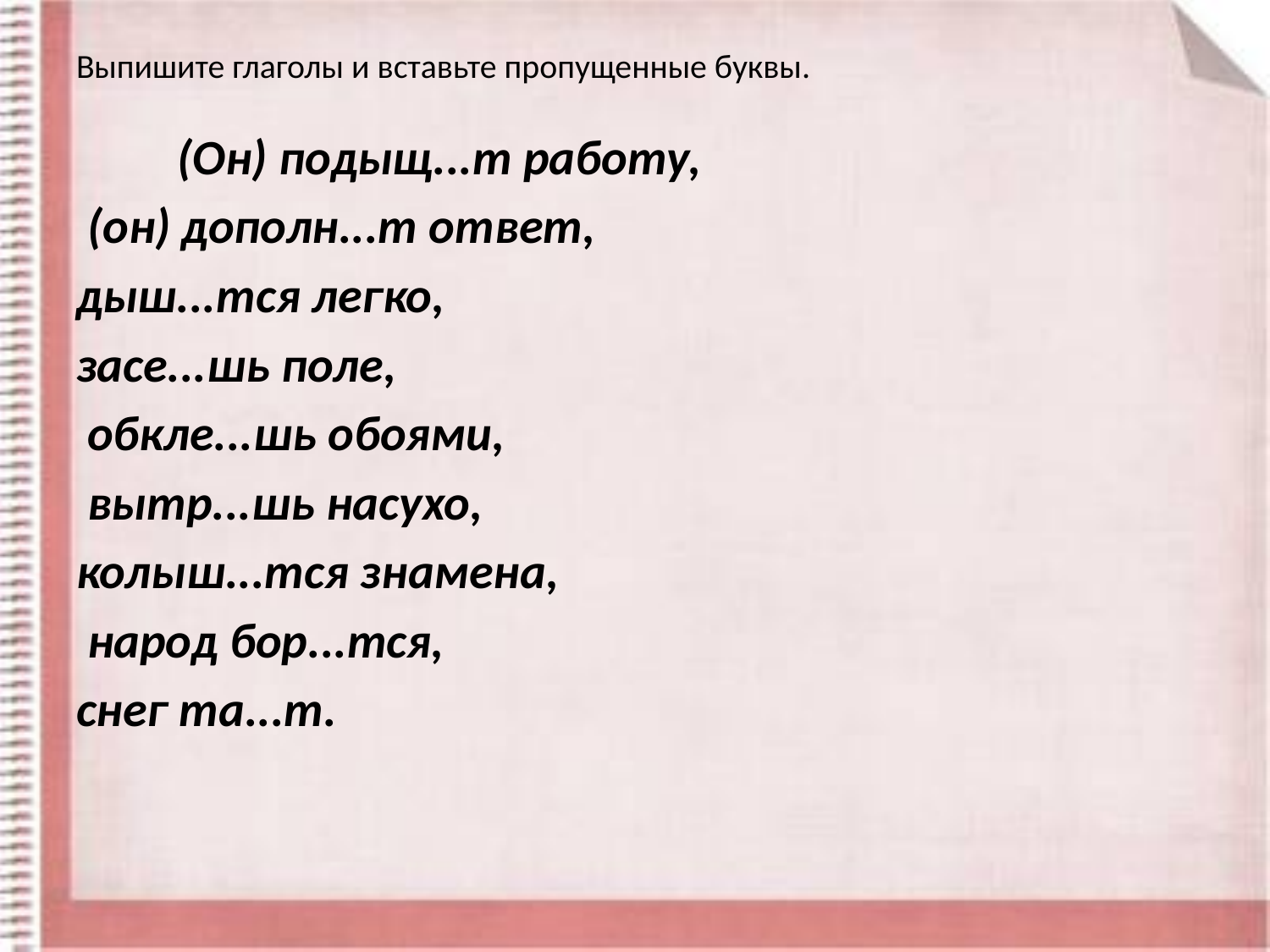

# Выпишите глаголы и вставьте пропущенные буквы.
         (Он) подыщ...т работу,
 (он) дополн...т ответ,
дыш...тся легко,
засе...шь поле,
 обкле...шь обоями,
 вытр...шь насухо,
колыш...тся знамена,
 народ бор...тся,
снег та...т.